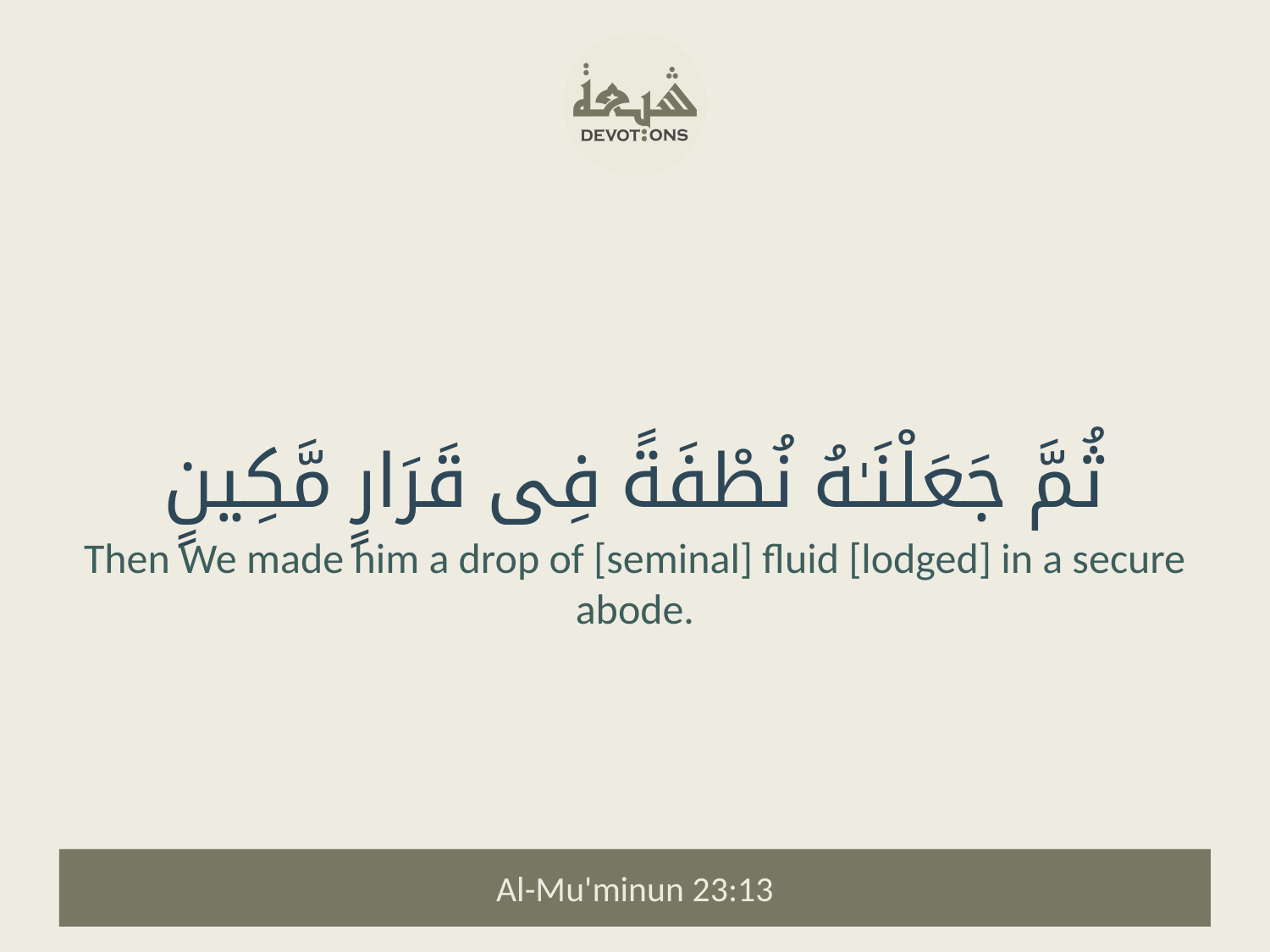

ثُمَّ جَعَلْنَـٰهُ نُطْفَةً فِى قَرَارٍ مَّكِينٍ
Then We made him a drop of [seminal] fluid [lodged] in a secure abode.
Al-Mu'minun 23:13